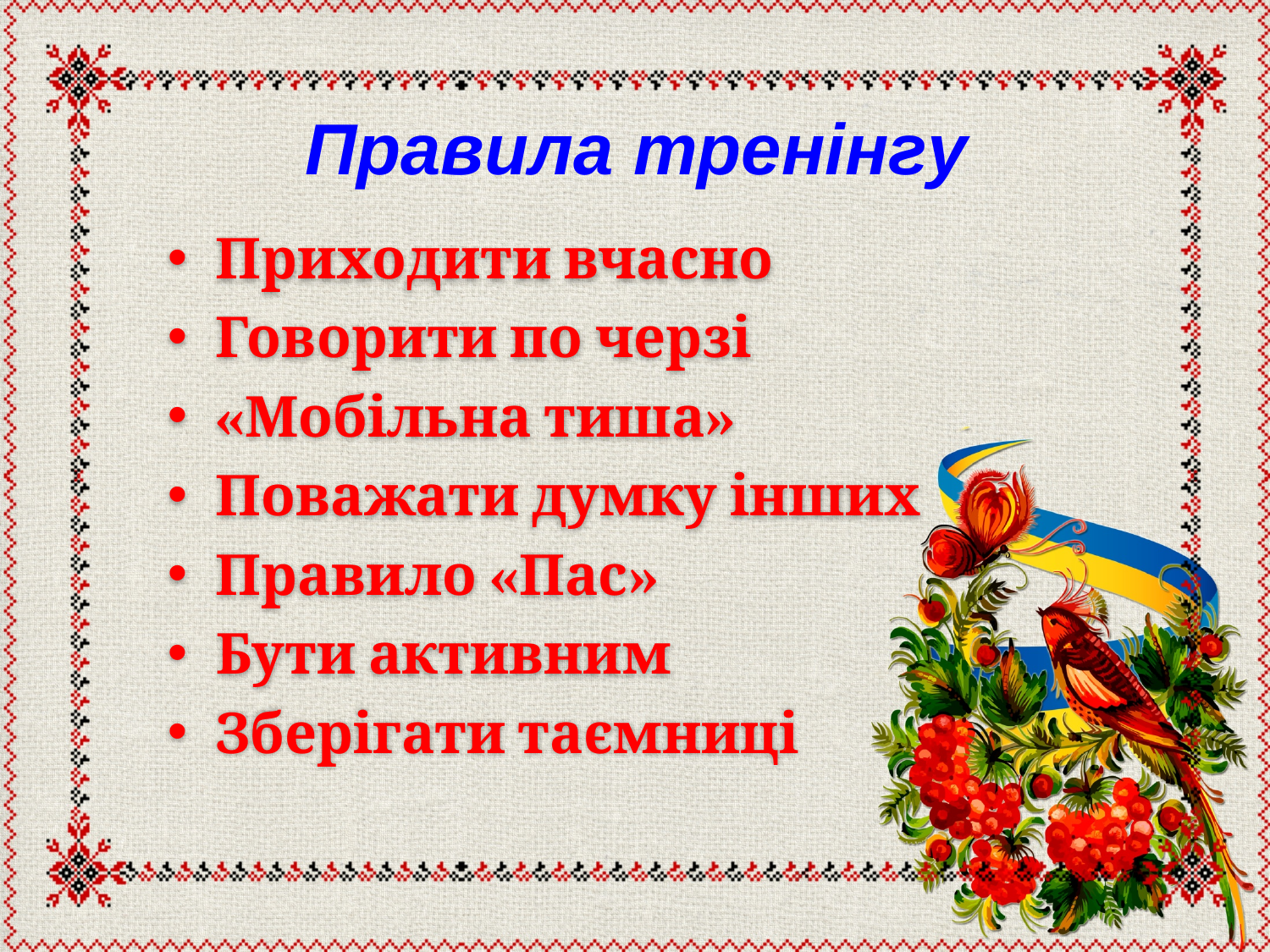

# Правила тренінгу
Приходити вчасно
Говорити по черзі
«Мобільна тиша»
Поважати думку інших
Правило «Пас»
Бути активним
Зберігати таємниці